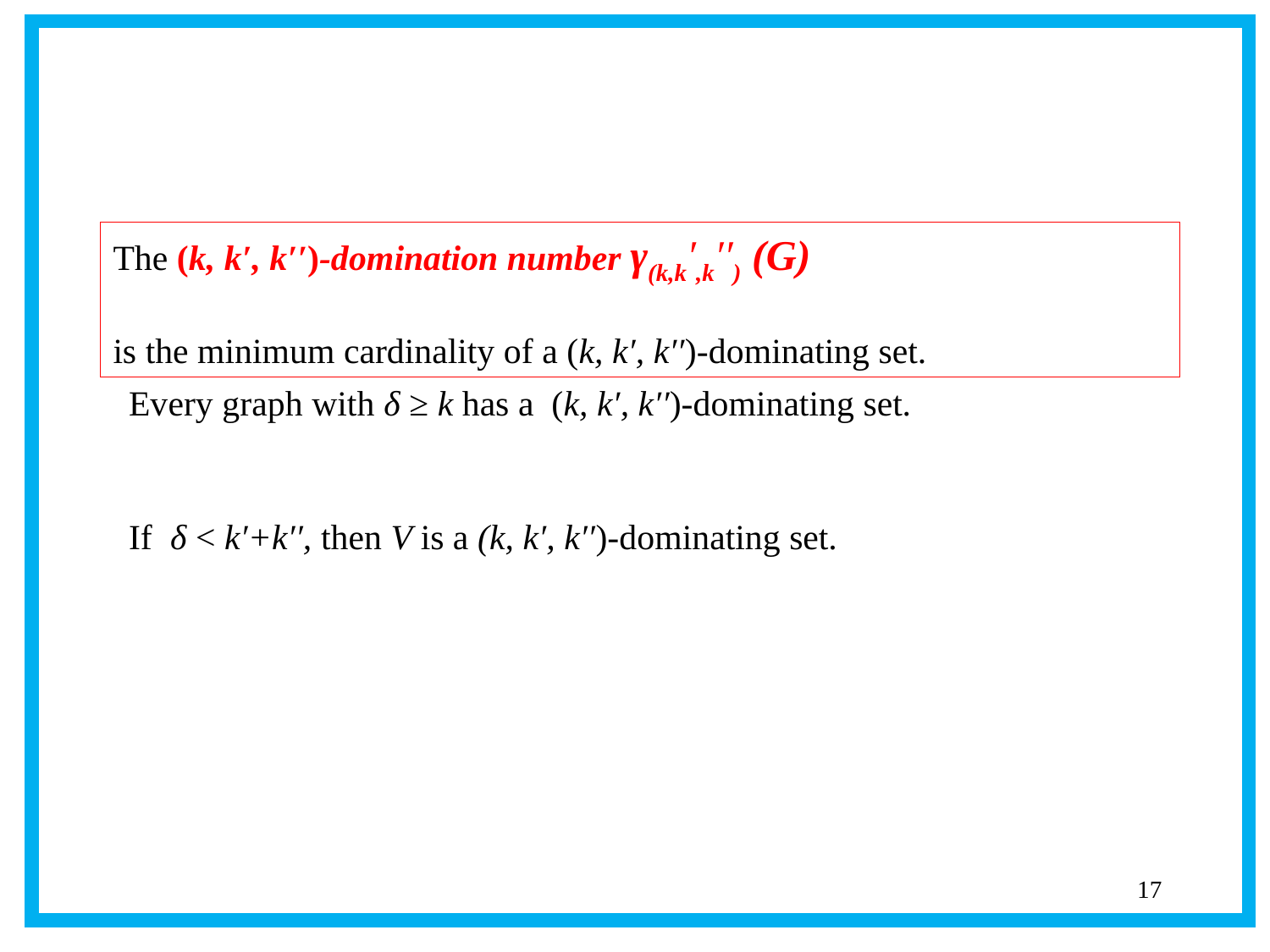

The (k, k′, k′′)-domination number γ(k,k′,k′′) (G)

is the minimum cardinality of a (k, k′, k′′)-dominating set.
Every graph with δ ≥ k has a  (k, k′, k′′)-dominating set.
If  δ < k′+k′′, then V is a (k, k′, k′′)-dominating set.
17